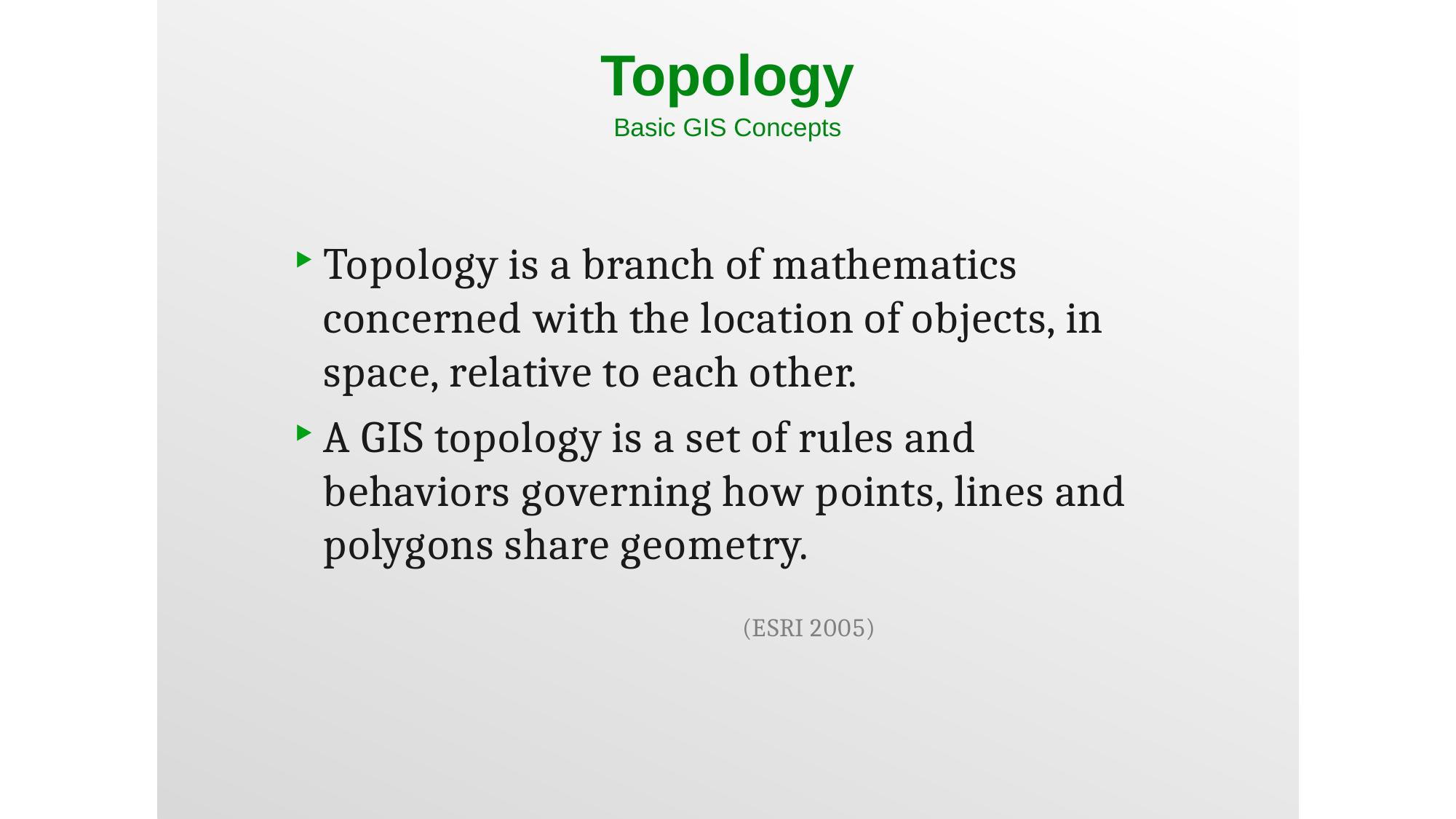

Topology

Basic GIS Concepts
Topology is a branch of mathematics concerned with the location of objects, in space, relative to each other.
A GIS topology is a set of rules and behaviors governing how points, lines and polygons share geometry.
		(ESRI 2005)